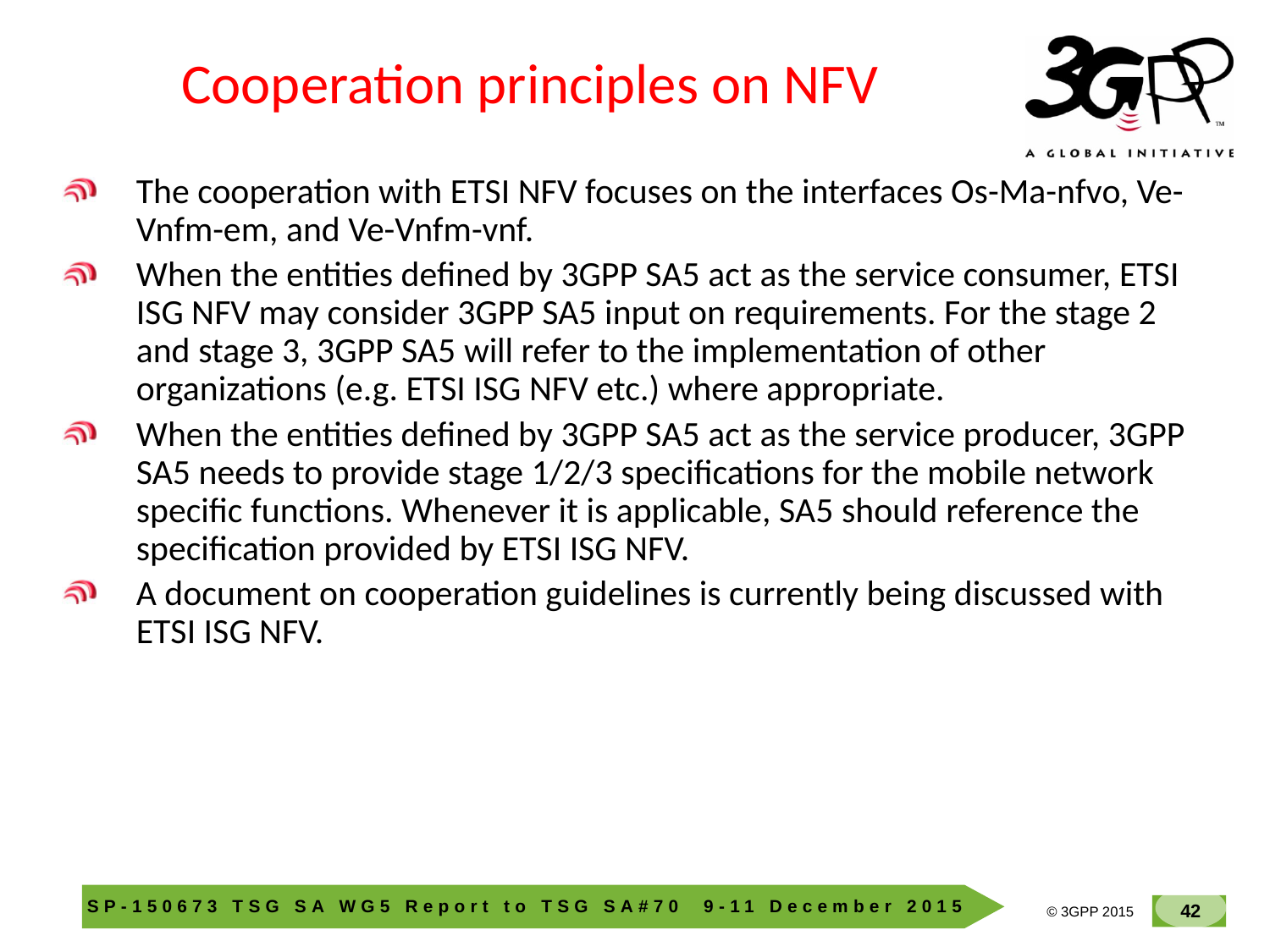

# Cooperation principles on NFV
The cooperation with ETSI NFV focuses on the interfaces Os-Ma-nfvo, Ve-Vnfm-em, and Ve-Vnfm-vnf.
When the entities defined by 3GPP SA5 act as the service consumer, ETSI ISG NFV may consider 3GPP SA5 input on requirements. For the stage 2 and stage 3, 3GPP SA5 will refer to the implementation of other organizations (e.g. ETSI ISG NFV etc.) where appropriate.
When the entities defined by 3GPP SA5 act as the service producer, 3GPP SA5 needs to provide stage 1/2/3 specifications for the mobile network specific functions. Whenever it is applicable, SA5 should reference the specification provided by ETSI ISG NFV.
A document on cooperation guidelines is currently being discussed with ETSI ISG NFV.